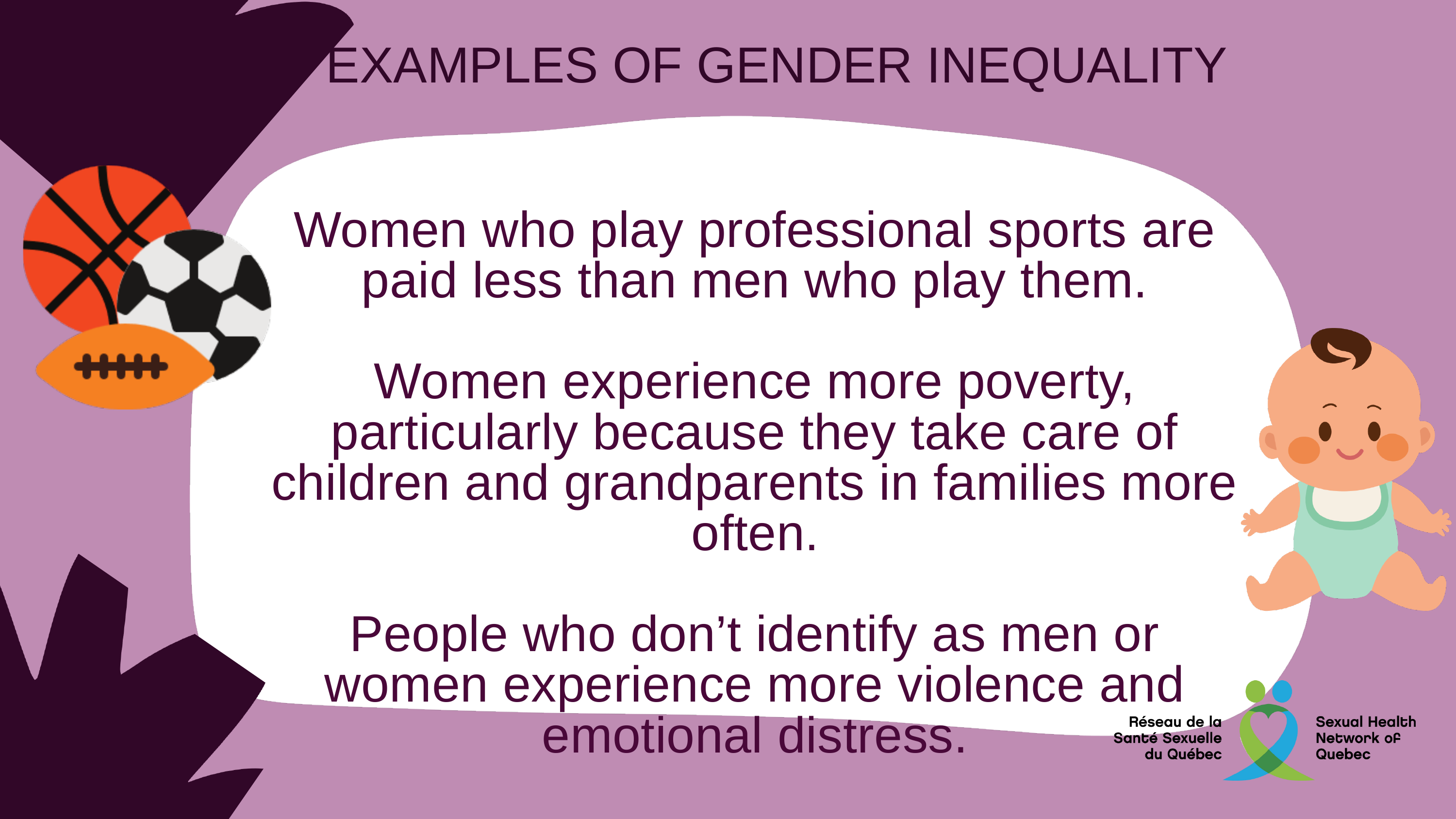

EXAMPLES OF GENDER INEQUALITY

Women who play professional sports are paid less than men who play them.

Women experience more poverty, particularly because they take care of children and grandparents in families more often.

People who don’t identify as men or women experience more violence and emotional distress.